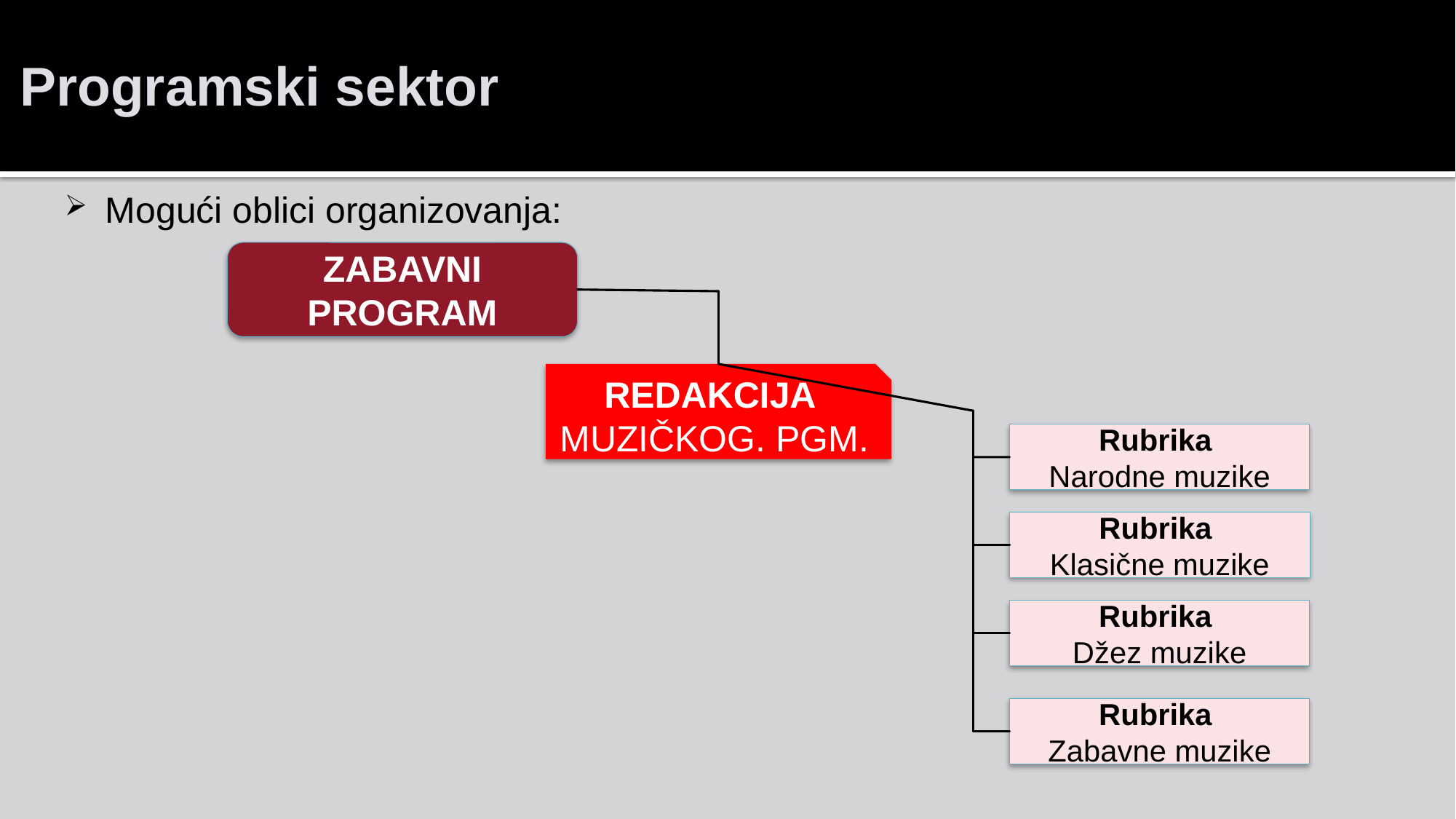

# Programski sektor
Mogući oblici organizovanja:

ZABAVNI
PROGRAM
REDAKCIJA
MUZIČKOG. PGM.
Rubrika
Narodne muzike
Rubrika
Klasične muzike
Rubrika
Džez muzike
Rubrika
Zabavne muzike